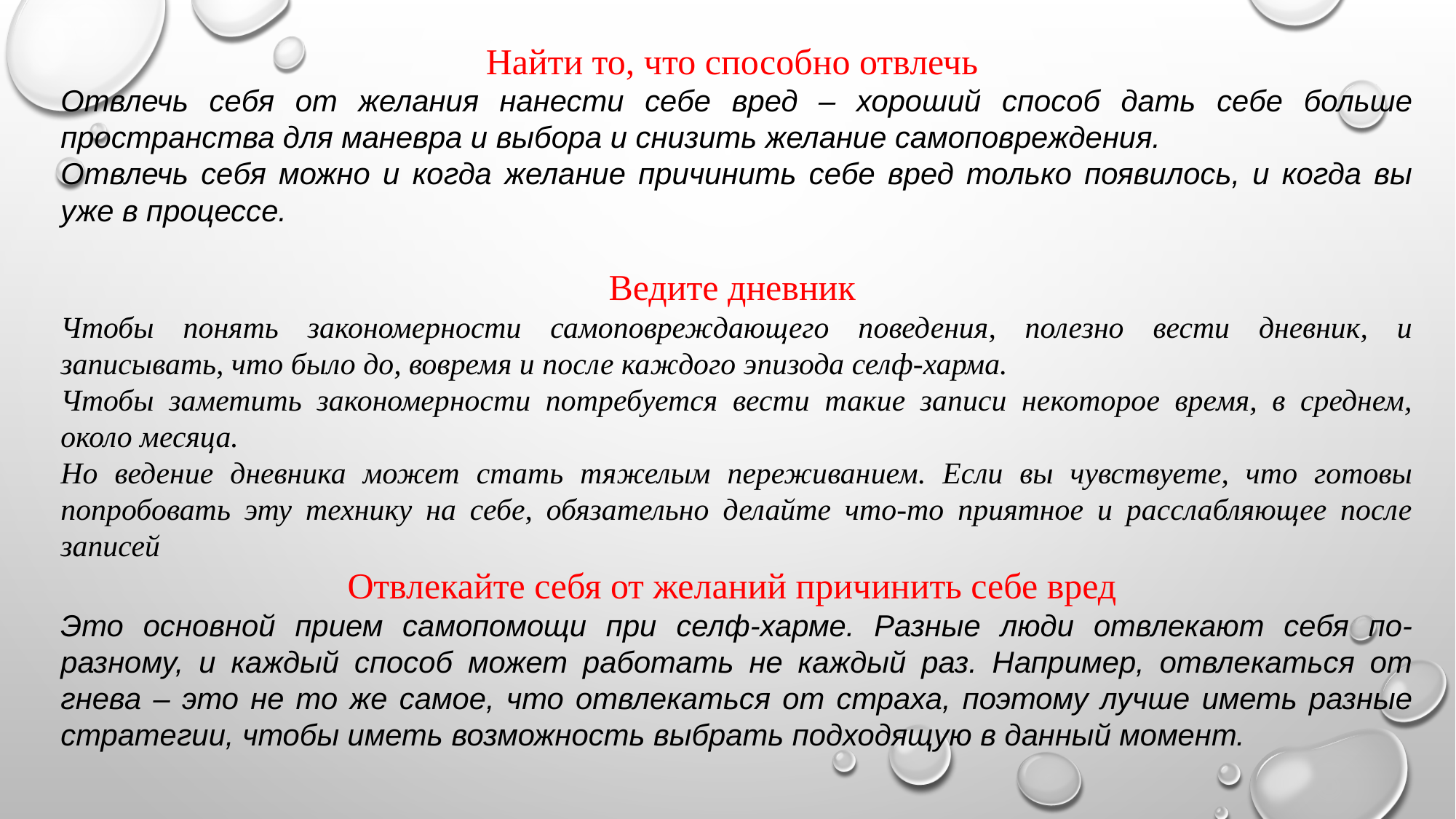

Найти то, что способно отвлечь
Отвлечь себя от желания нанести себе вред – хороший способ дать себе больше пространства для маневра и выбора и снизить желание самоповреждения.
Отвлечь себя можно и когда желание причинить себе вред только появилось, и когда вы уже в процессе.

Ведите дневник
Чтобы понять закономерности самоповреждающего поведения, полезно вести дневник, и записывать, что было до, вовремя и после каждого эпизода селф-харма.
Чтобы заметить закономерности потребуется вести такие записи некоторое время, в среднем, около месяца.
Но ведение дневника может стать тяжелым переживанием. Если вы чувствуете, что готовы попробовать эту технику на себе, обязательно делайте что-то приятное и расслабляющее после записей
Отвлекайте себя от желаний причинить себе вред
Это основной прием самопомощи при селф-харме. Разные люди отвлекают себя по-разному, и каждый способ может работать не каждый раз. Например, отвлекаться от гнева – это не то же самое, что отвлекаться от страха, поэтому лучше иметь разные стратегии, чтобы иметь возможность выбрать подходящую в данный момент.